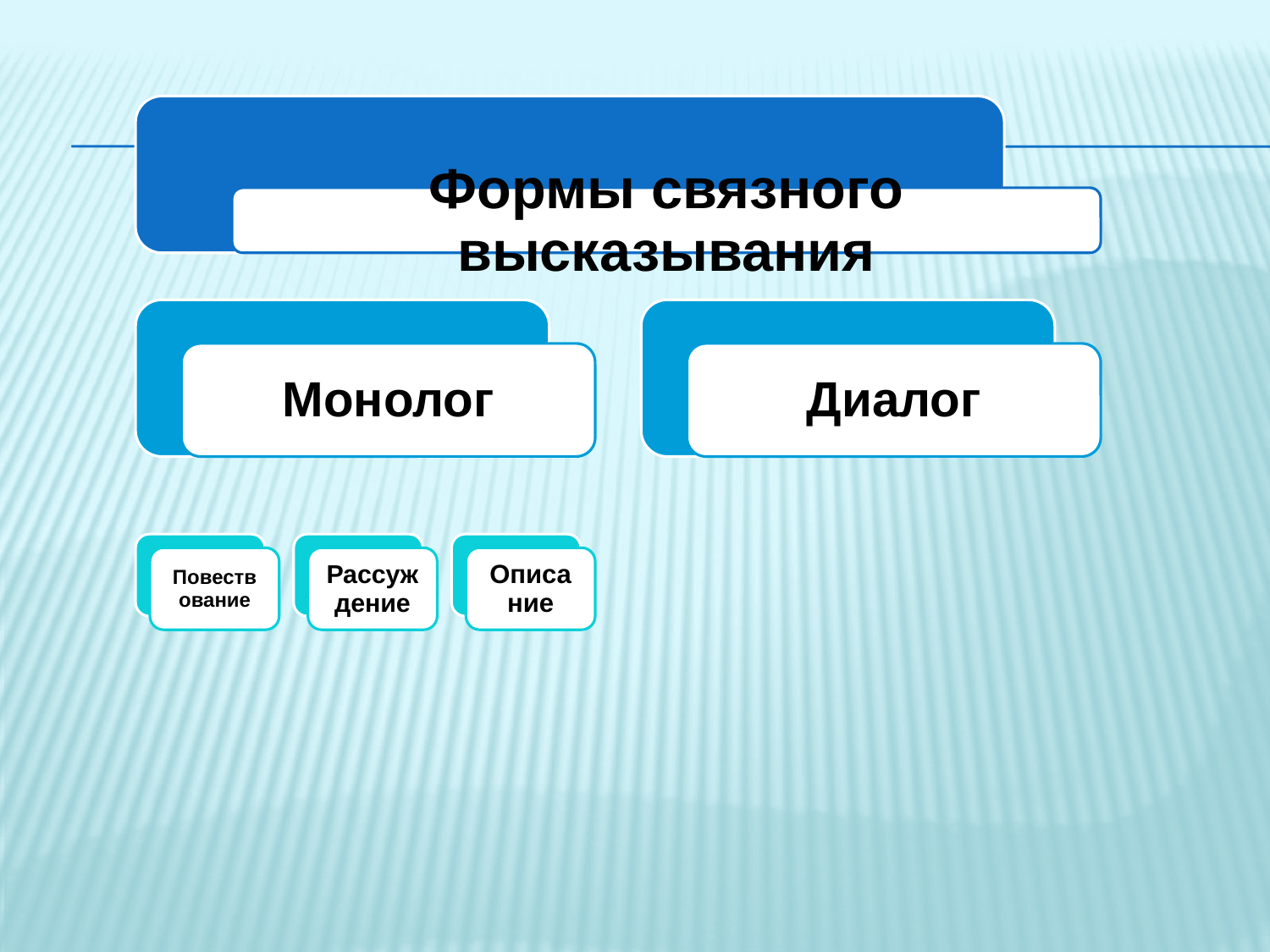

#
Формы связного высказывания
Монолог
Повествование
Рассуждение
Диалог
Описание